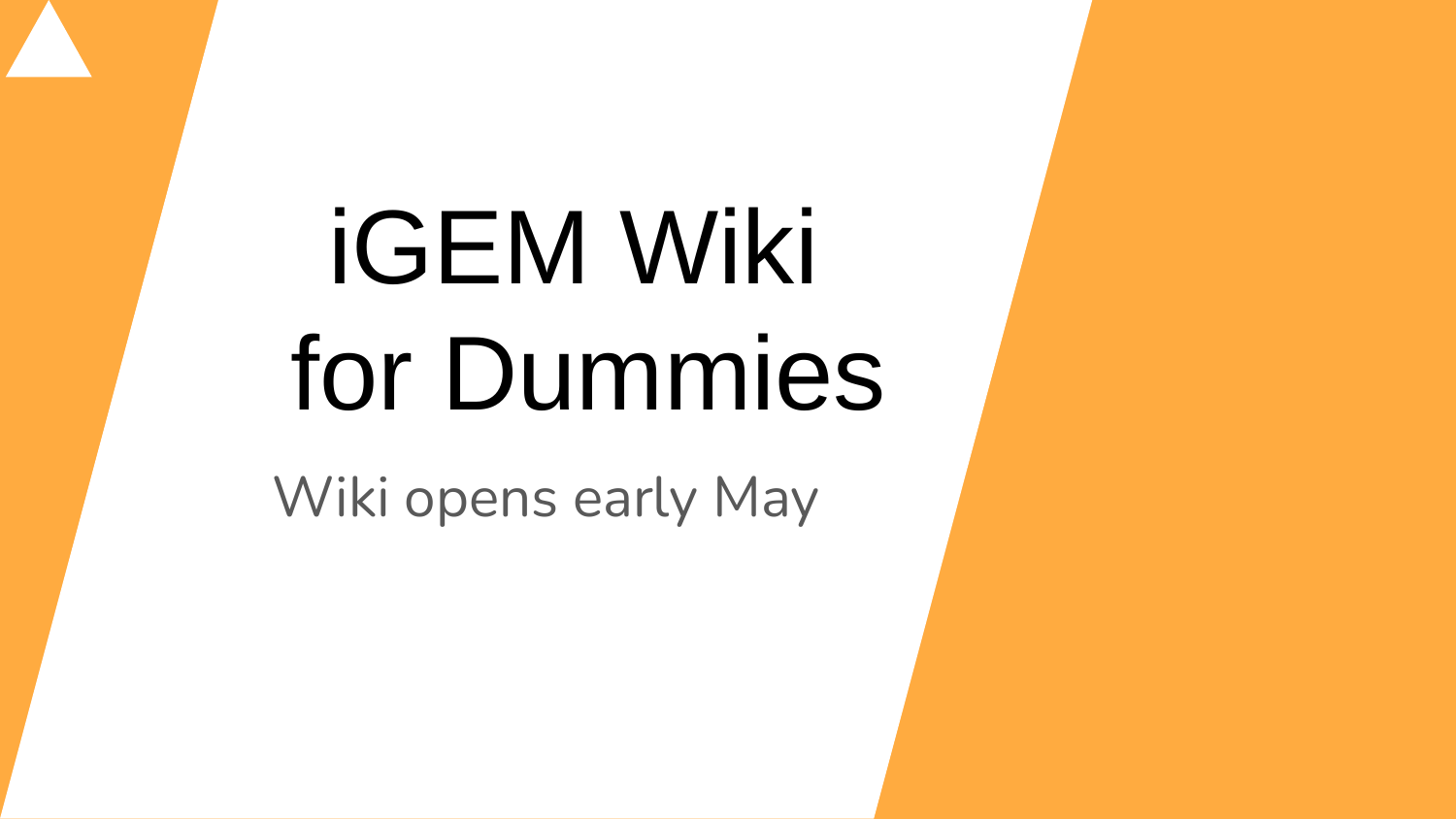

# iGEM Wiki
for Dummies
Wiki opens early May